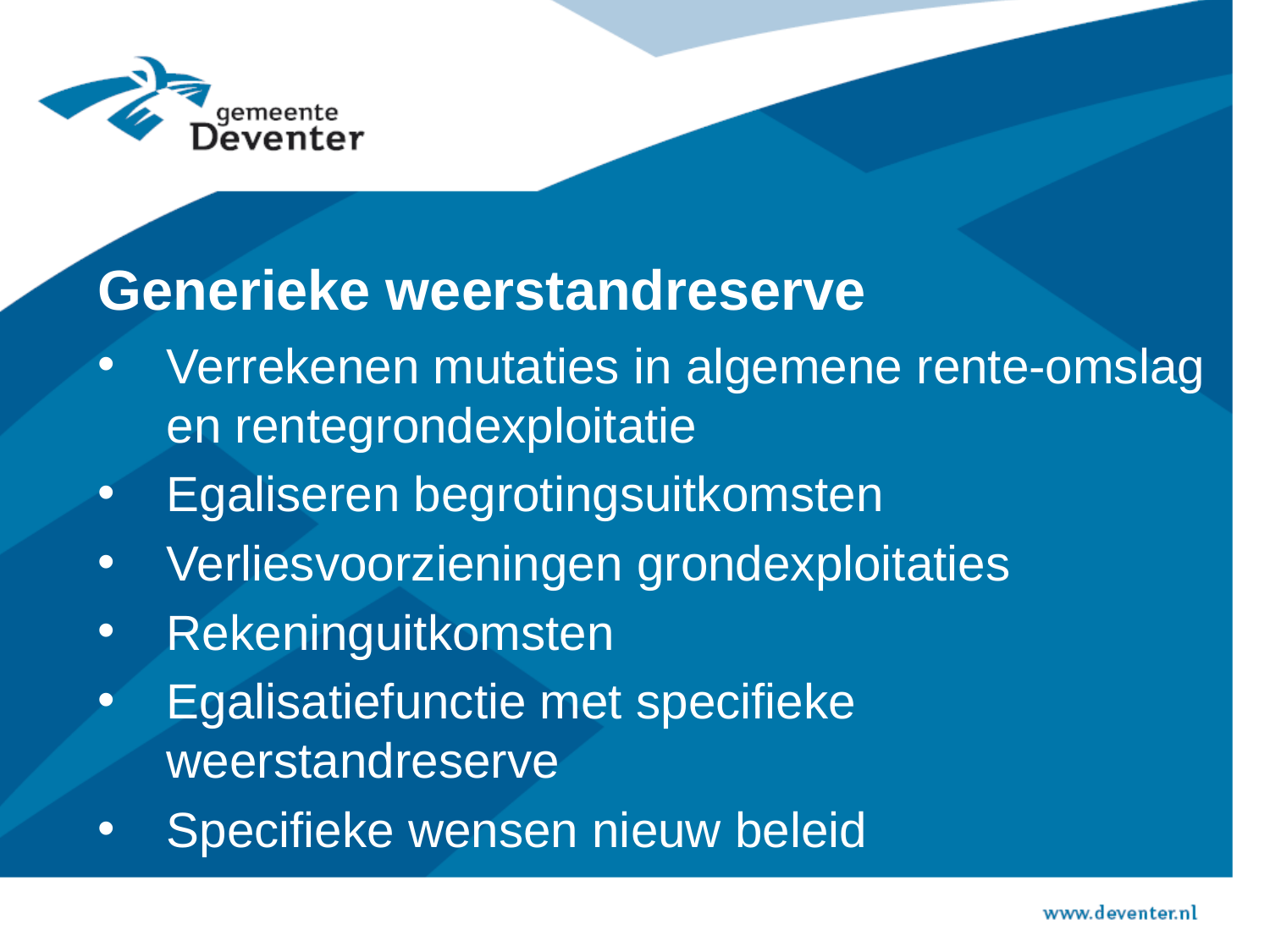

# Generieke weerstandreserve
Verrekenen mutaties in algemene rente-omslag en rentegrondexploitatie
Egaliseren begrotingsuitkomsten
Verliesvoorzieningen grondexploitaties
Rekeninguitkomsten
Egalisatiefunctie met specifieke weerstandreserve
Specifieke wensen nieuw beleid